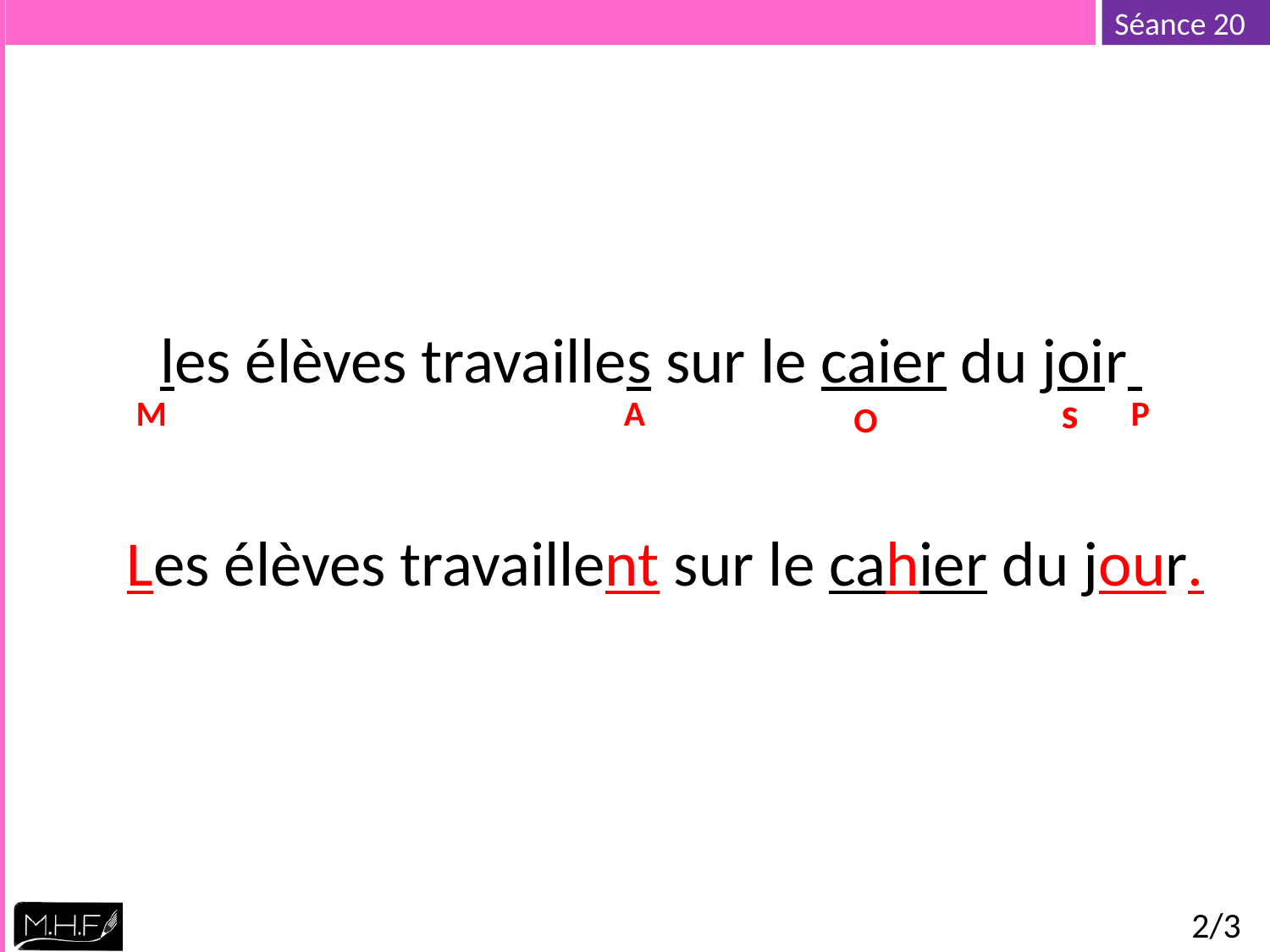

les élèves travailles sur le caier du joir
s
M
A
P
O
Les élèves travaillent sur le cahier du jour.
2/3